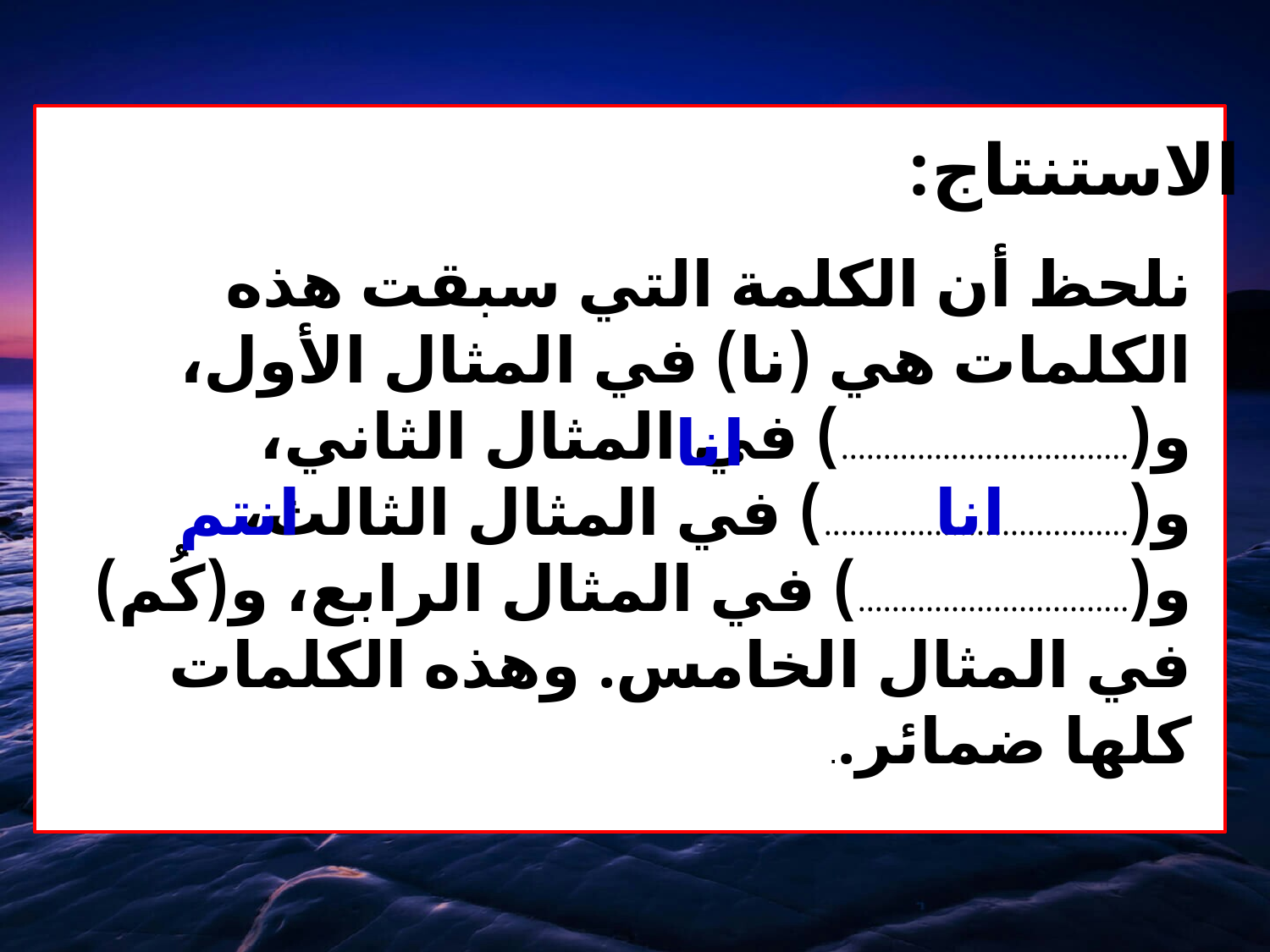

الاستنتاج:
نلحظ أن الكلمة التي سبقت هذه الكلمات هي (نا) في المثال الأول، و(..................................) في المثال الثاني، و(....................................) في المثال الثالث، و(................................) في المثال الرابع، و(كُم) في المثال الخامس. وهذه الكلمات كلها ضمائر..
انا
انتم
انا